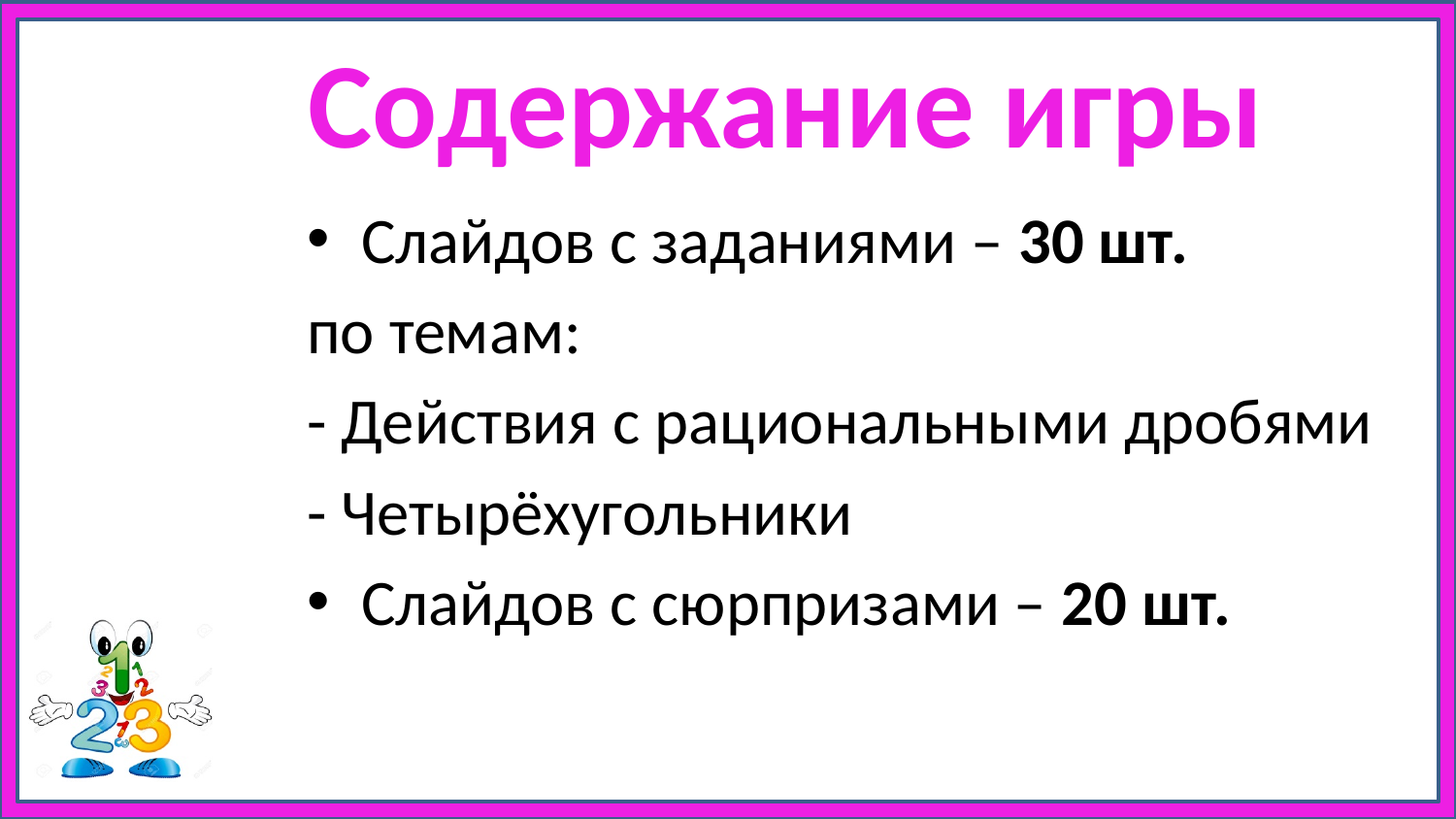

# Содержание игры
Слайдов с заданиями – 30 шт.
по темам:
- Действия с рациональными дробями
- Четырёхугольники
Слайдов с сюрпризами – 20 шт.